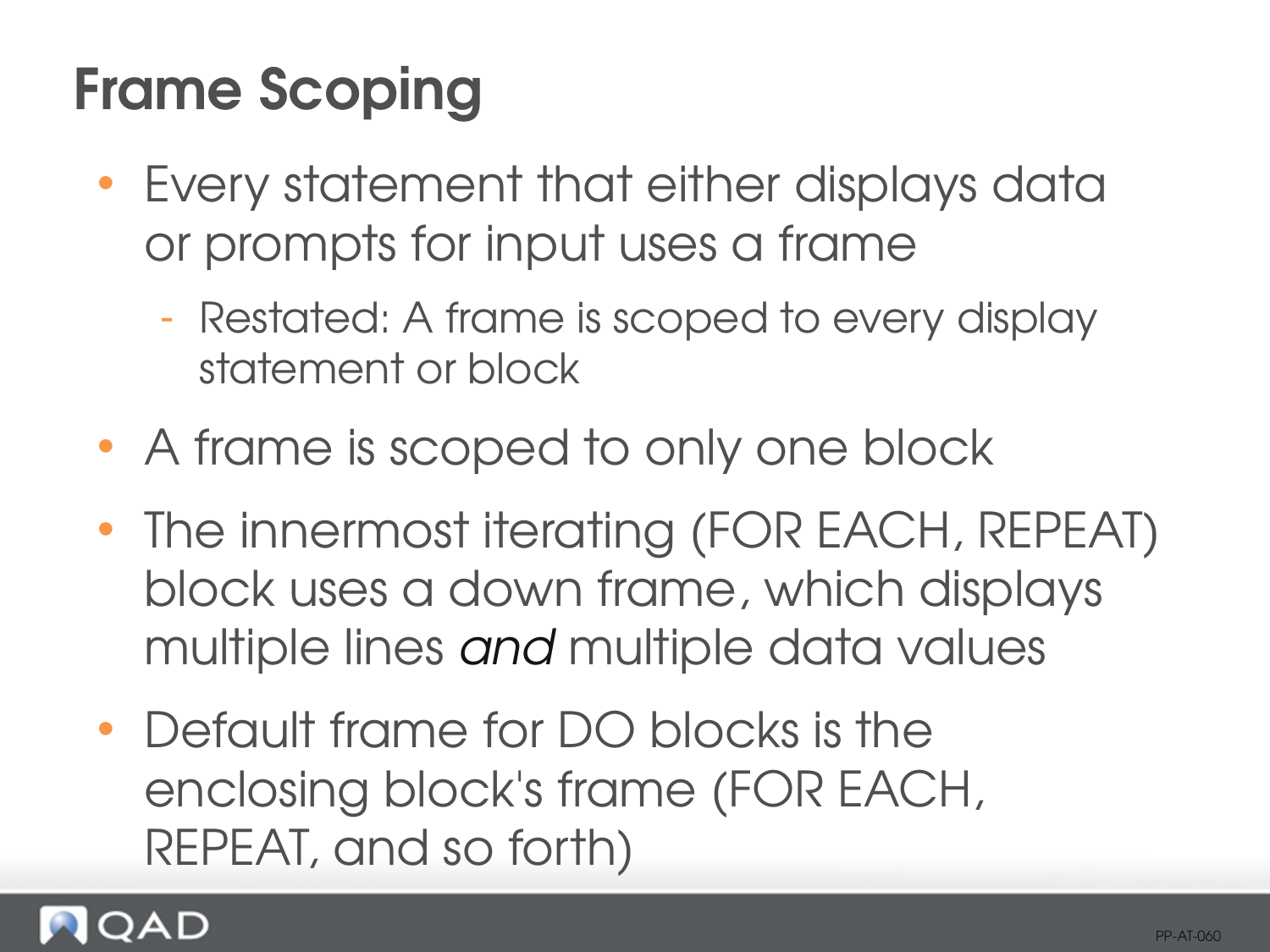

# Frame Scoping
Every statement that either displays data or prompts for input uses a frame
Restated: A frame is scoped to every display statement or block
A frame is scoped to only one block
The innermost iterating (FOR EACH, REPEAT) block uses a down frame, which displays multiple lines and multiple data values
Default frame for DO blocks is the enclosing block's frame (FOR EACH, REPEAT, and so forth)
PP-AT-060